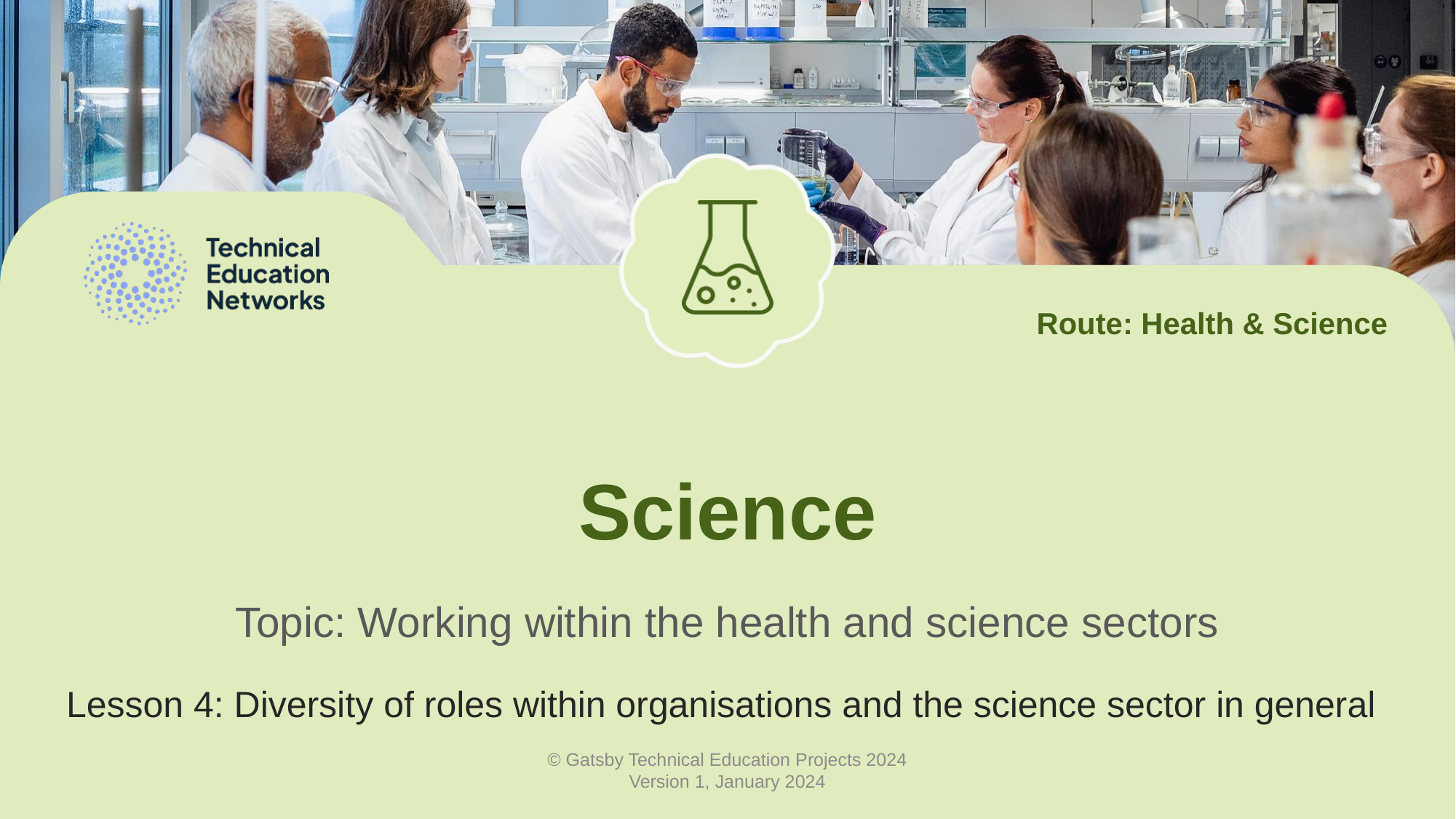

Route: Health & Science
# Science
Topic: Working within the health and science sectors
Lesson 4: Diversity of roles within organisations and the science sector in general